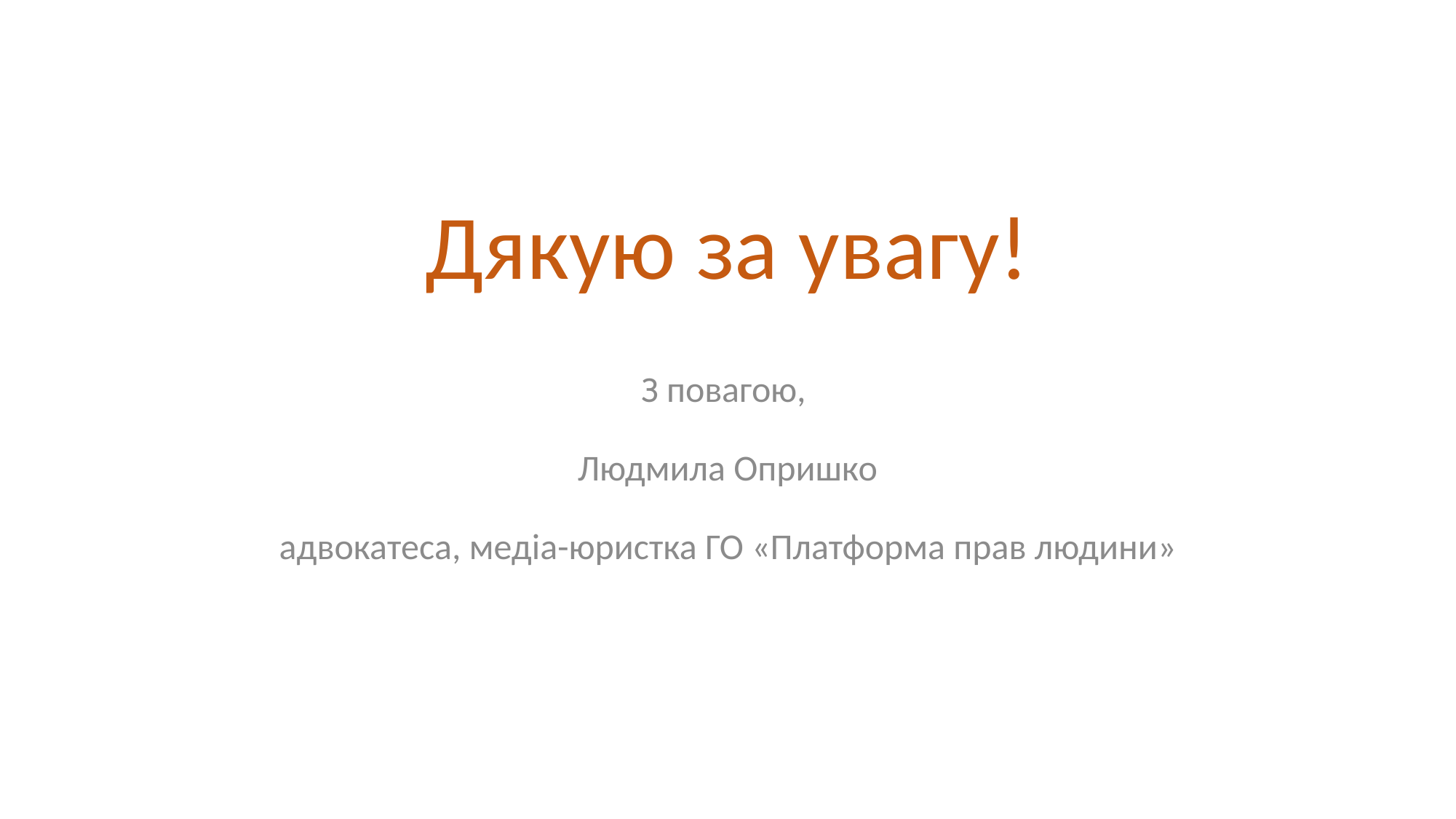

# Дякую за увагу! З повагою, Людмила Опришко адвокатеса, медіа-юристка ГО «Платформа прав людини»